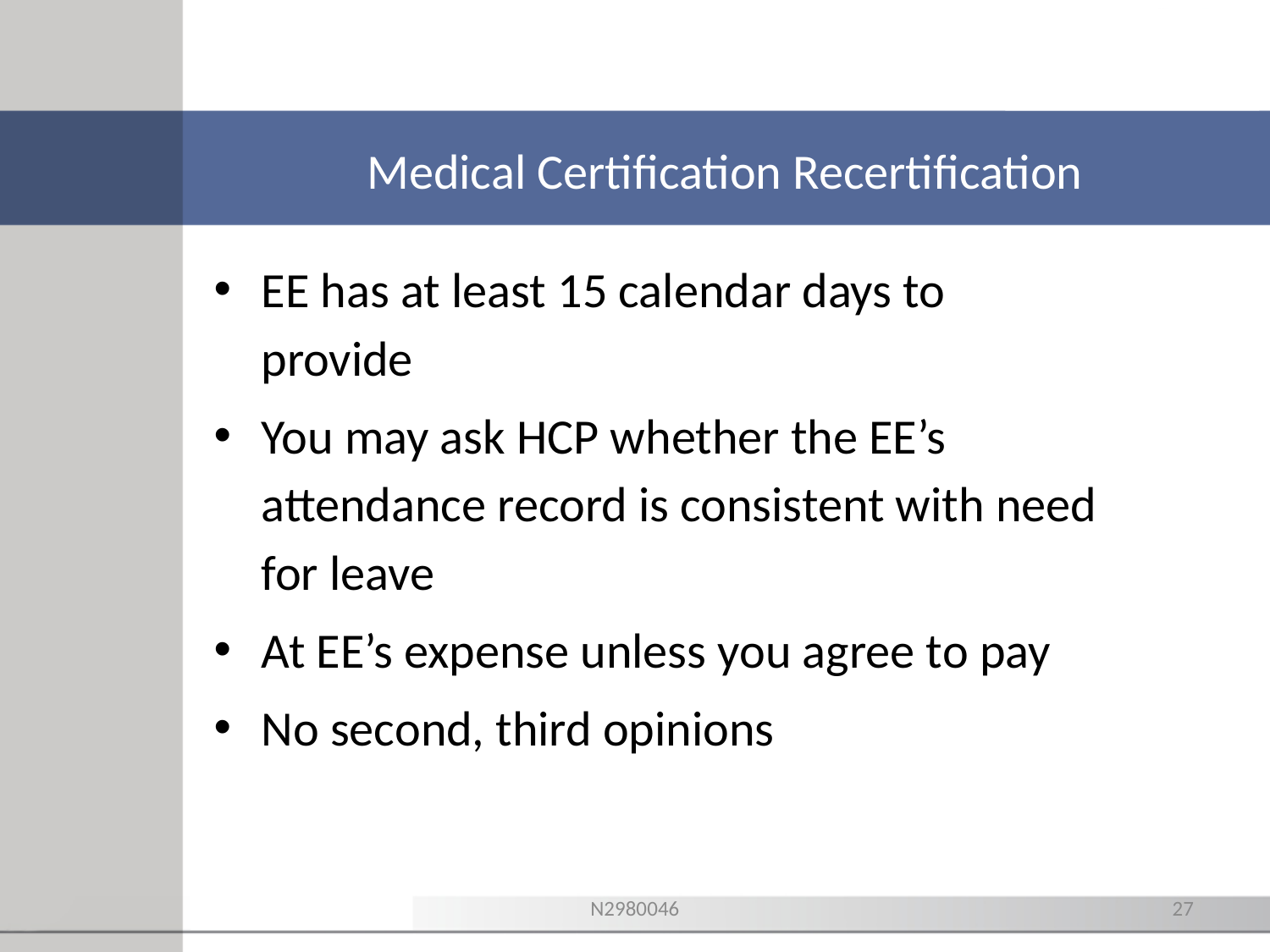

Medical Certification Recertification
EE has at least 15 calendar days to provide
You may ask HCP whether the EE’s attendance record is consistent with need for leave
At EE’s expense unless you agree to pay
No second, third opinions
N2980046
27